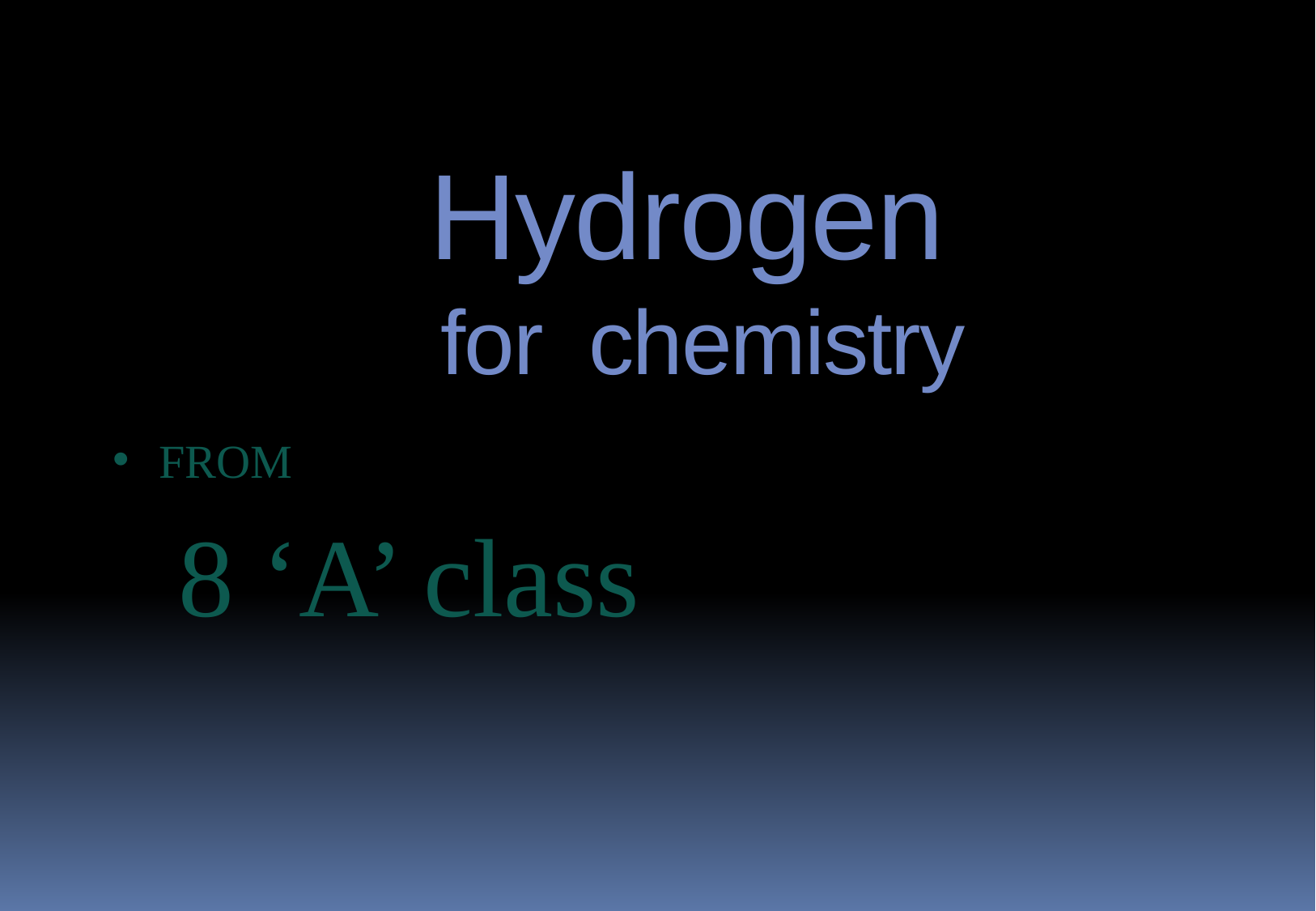

Hydrogen
for  chemistry
FROM
    8 ‘A’ class